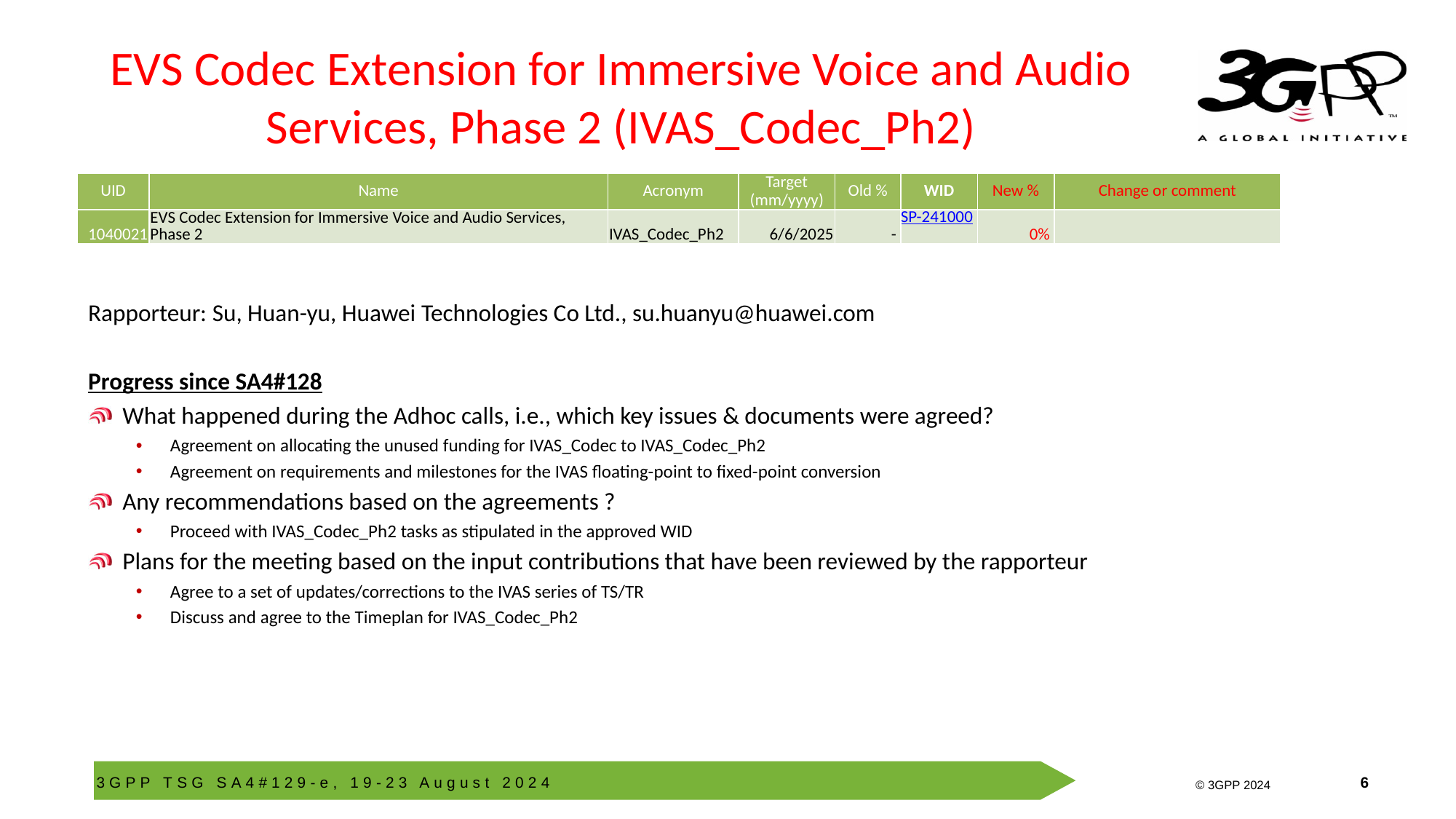

# EVS Codec Extension for Immersive Voice and Audio Services, Phase 2 (IVAS_Codec_Ph2)
| UID | Name | Acronym | Target (mm/yyyy) | Old % | WID | New % | Change or comment |
| --- | --- | --- | --- | --- | --- | --- | --- |
| 1040021 | EVS Codec Extension for Immersive Voice and Audio Services, Phase 2 | IVAS\_Codec\_Ph2 | 6/6/2025 | - | SP-241000 | 0% |  |
Rapporteur: Su, Huan-yu, Huawei Technologies Co Ltd., su.huanyu@huawei.com

Progress since SA4#128
What happened during the Adhoc calls, i.e., which key issues & documents were agreed?
Agreement on allocating the unused funding for IVAS_Codec to IVAS_Codec_Ph2
Agreement on requirements and milestones for the IVAS floating-point to fixed-point conversion
Any recommendations based on the agreements ?
Proceed with IVAS_Codec_Ph2 tasks as stipulated in the approved WID
Plans for the meeting based on the input contributions that have been reviewed by the rapporteur
Agree to a set of updates/corrections to the IVAS series of TS/TR
Discuss and agree to the Timeplan for IVAS_Codec_Ph2